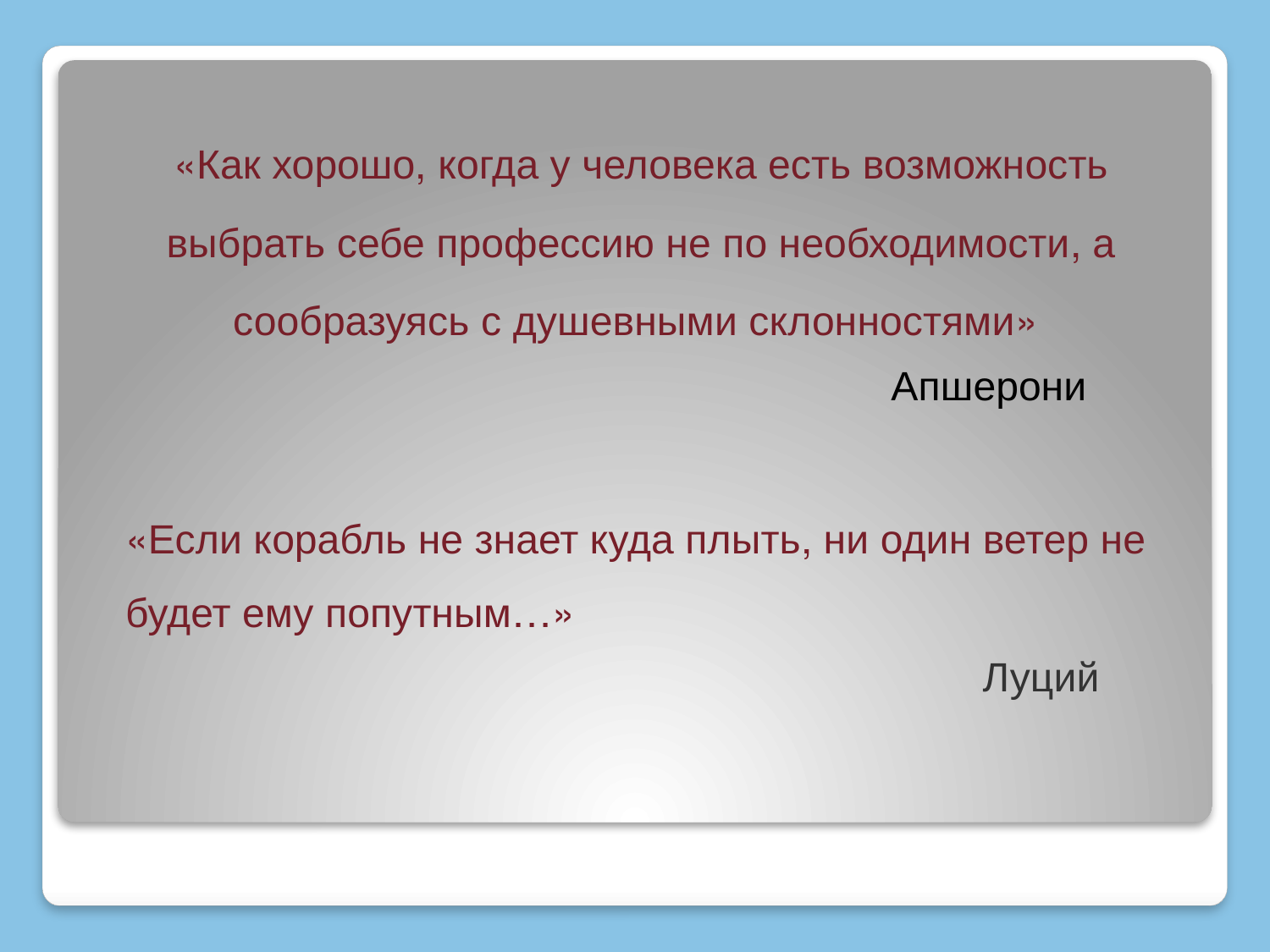

#
«Как хорошо, когда у человека есть возможность выбрать себе профессию не по необходимости, а сообразуясь с душевными склонностями»
                                                                   Апшерони

«Если корабль не знает куда плыть, ни один ветер не будет ему попутным…»
                                                                           Луций